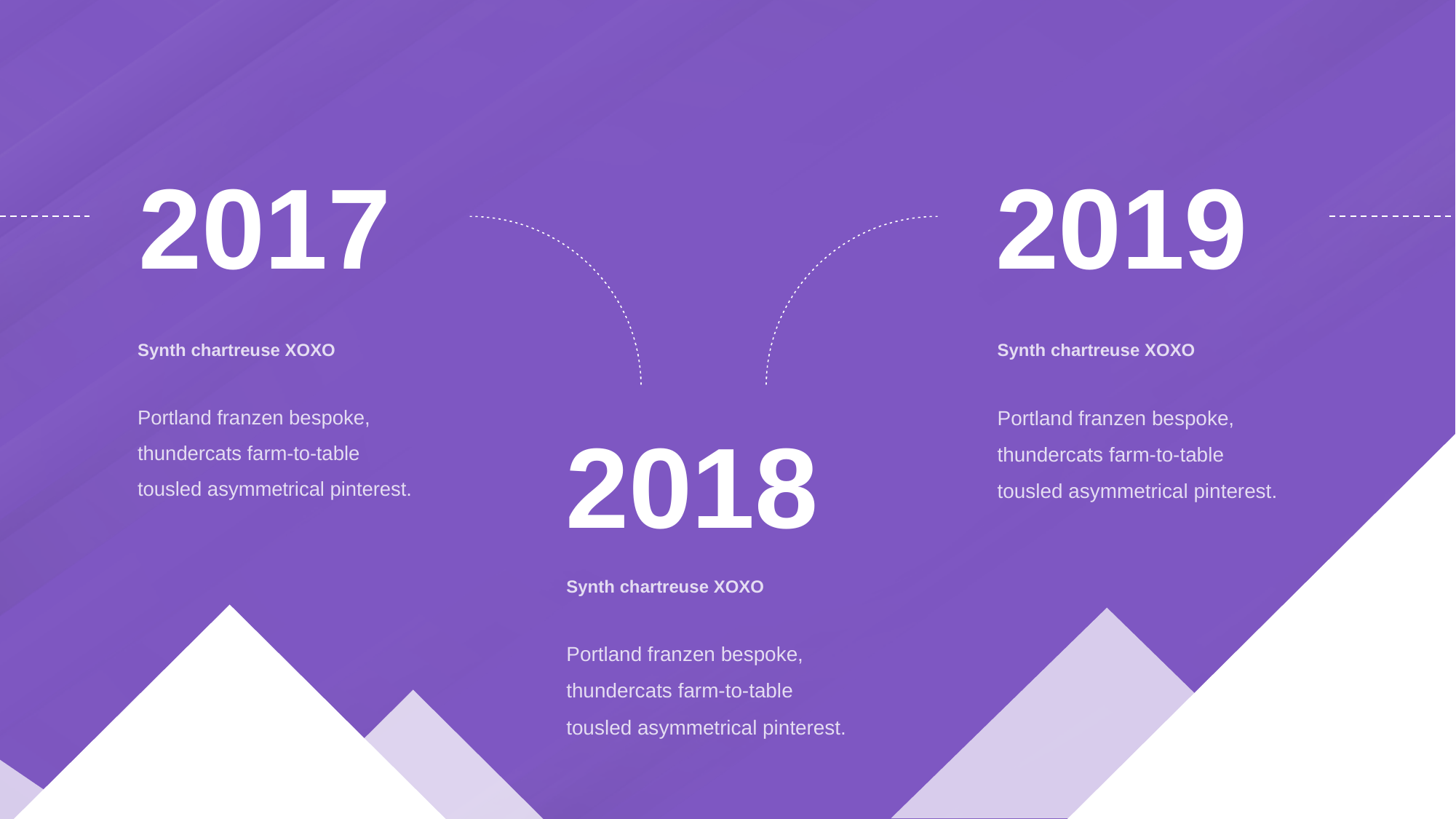

2017
2019
Synth chartreuse XOXO

Synth chartreuse XOXO

Portland franzen bespoke, thundercats farm-to-table tousled asymmetrical pinterest.

Portland franzen bespoke, thundercats farm-to-table tousled asymmetrical pinterest.

2018
Synth chartreuse XOXO

Portland franzen bespoke, thundercats farm-to-table tousled asymmetrical pinterest.